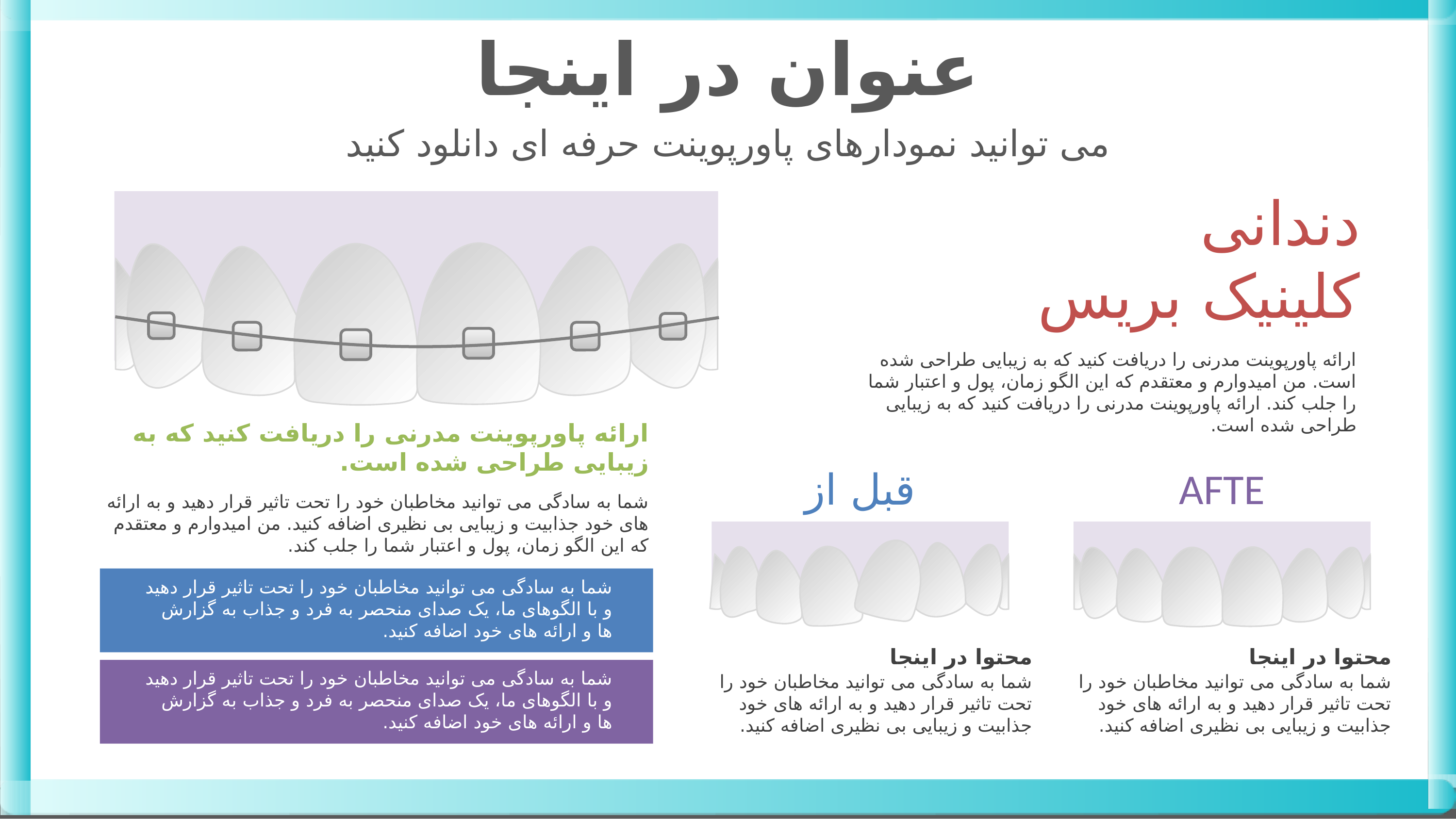

# عنوان در اینجا
می توانید نمودارهای پاورپوینت حرفه ای دانلود کنید
دندانی
کلینیک بریس

ارائه پاورپوینت مدرنی را دریافت کنید که به زیبایی طراحی شده است. من امیدوارم و معتقدم که این الگو زمان، پول و اعتبار شما را جلب کند. ارائه پاورپوینت مدرنی را دریافت کنید که به زیبایی طراحی شده است.

ارائه پاورپوینت مدرنی را دریافت کنید که به زیبایی طراحی شده است.
AFTE
قبل از
شما به سادگی می توانید مخاطبان خود را تحت تاثیر قرار دهید و به ارائه های خود جذابیت و زیبایی بی نظیری اضافه کنید. من امیدوارم و معتقدم که این الگو زمان، پول و اعتبار شما را جلب کند.

شما به سادگی می توانید مخاطبان خود را تحت تاثیر قرار دهید و با الگوهای ما، یک صدای منحصر به فرد و جذاب به گزارش ها و ارائه های خود اضافه کنید.
محتوا در اینجا
شما به سادگی می توانید مخاطبان خود را تحت تاثیر قرار دهید و به ارائه های خود جذابیت و زیبایی بی نظیری اضافه کنید.
محتوا در اینجا
شما به سادگی می توانید مخاطبان خود را تحت تاثیر قرار دهید و به ارائه های خود جذابیت و زیبایی بی نظیری اضافه کنید.

شما به سادگی می توانید مخاطبان خود را تحت تاثیر قرار دهید و با الگوهای ما، یک صدای منحصر به فرد و جذاب به گزارش ها و ارائه های خود اضافه کنید.